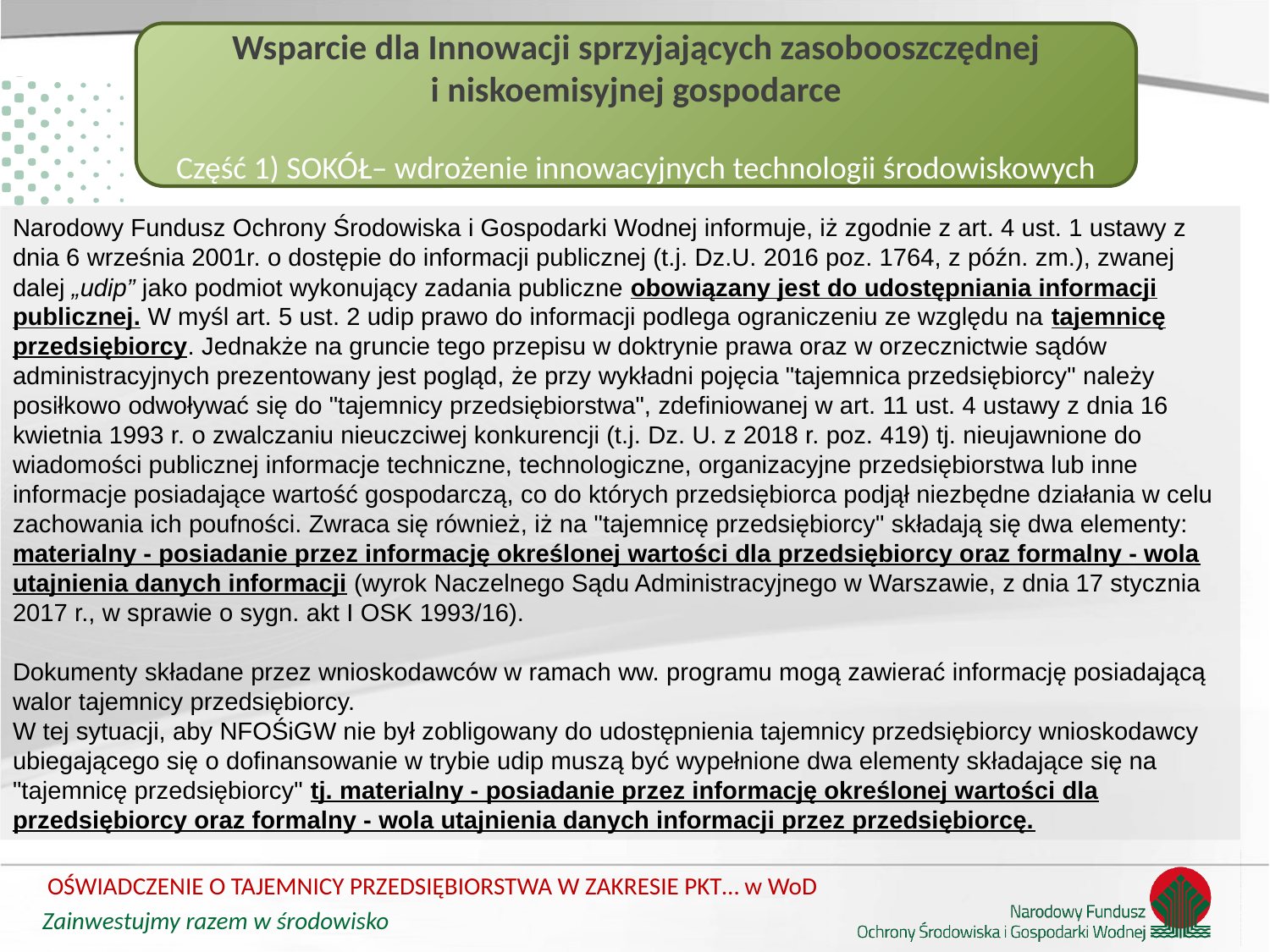

Wsparcie dla Innowacji sprzyjających zasobooszczędnej i niskoemisyjnej gospodarce

Część 1) SOKÓŁ– wdrożenie innowacyjnych technologii środowiskowych

Narodowy Fundusz Ochrony Środowiska i Gospodarki Wodnej informuje, iż zgodnie z art. 4 ust. 1 ustawy z dnia 6 września 2001r. o dostępie do informacji publicznej (t.j. Dz.U. 2016 poz. 1764, z późn. zm.), zwanej dalej „udip” jako podmiot wykonujący zadania publiczne obowiązany jest do udostępniania informacji publicznej. W myśl art. 5 ust. 2 udip prawo do informacji podlega ograniczeniu ze względu na tajemnicę przedsiębiorcy. Jednakże na gruncie tego przepisu w doktrynie prawa oraz w orzecznictwie sądów administracyjnych prezentowany jest pogląd, że przy wykładni pojęcia "tajemnica przedsiębiorcy" należy posiłkowo odwoływać się do "tajemnicy przedsiębiorstwa", zdefiniowanej w art. 11 ust. 4 ustawy z dnia 16 kwietnia 1993 r. o zwalczaniu nieuczciwej konkurencji (t.j. Dz. U. z 2018 r. poz. 419) tj. nieujawnione do wiadomości publicznej informacje techniczne, technologiczne, organizacyjne przedsiębiorstwa lub inne informacje posiadające wartość gospodarczą, co do których przedsiębiorca podjął niezbędne działania w celu zachowania ich poufności. Zwraca się również, iż na "tajemnicę przedsiębiorcy" składają się dwa elementy: materialny - posiadanie przez informację określonej wartości dla przedsiębiorcy oraz formalny - wola utajnienia danych informacji (wyrok Naczelnego Sądu Administracyjnego w Warszawie, z dnia 17 stycznia 2017 r., w sprawie o sygn. akt I OSK 1993/16).

Dokumenty składane przez wnioskodawców w ramach ww. programu mogą zawierać informację posiadającą walor tajemnicy przedsiębiorcy.
W tej sytuacji, aby NFOŚiGW nie był zobligowany do udostępnienia tajemnicy przedsiębiorcy wnioskodawcy ubiegającego się o dofinansowanie w trybie udip muszą być wypełnione dwa elementy składające się na "tajemnicę przedsiębiorcy" tj. materialny - posiadanie przez informację określonej wartości dla przedsiębiorcy oraz formalny - wola utajnienia danych informacji przez przedsiębiorcę.
OŚWIADCZENIE O TAJEMNICY PRZEDSIĘBIORSTWA W ZAKRESIE PKT… w WoD